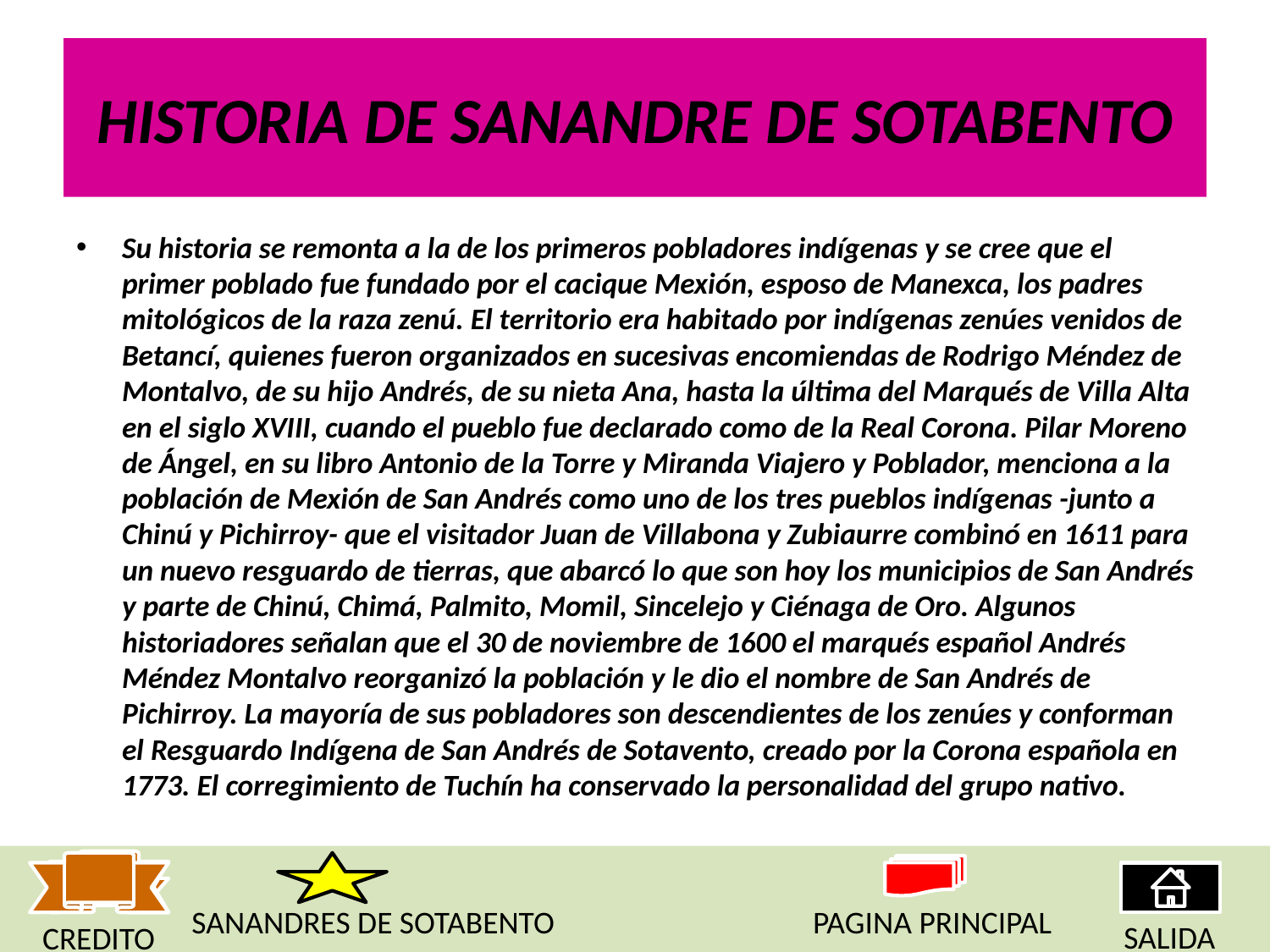

# HISTORIA DE SANANDRE DE SOTABENTO
Su historia se remonta a la de los primeros pobladores indígenas y se cree que el primer poblado fue fundado por el cacique Mexión, esposo de Manexca, los padres mitológicos de la raza zenú. El territorio era habitado por indígenas zenúes venidos de Betancí, quienes fueron organizados en sucesivas encomiendas de Rodrigo Méndez de Montalvo, de su hijo Andrés, de su nieta Ana, hasta la última del Marqués de Villa Alta en el siglo XVIII, cuando el pueblo fue declarado como de la Real Corona. Pilar Moreno de Ángel, en su libro Antonio de la Torre y Miranda Viajero y Poblador, menciona a la población de Mexión de San Andrés como uno de los tres pueblos indígenas -junto a Chinú y Pichirroy- que el visitador Juan de Villabona y Zubiaurre combinó en 1611 para un nuevo resguardo de tierras, que abarcó lo que son hoy los municipios de San Andrés y parte de Chinú, Chimá, Palmito, Momil, Sincelejo y Ciénaga de Oro. Algunos historiadores señalan que el 30 de noviembre de 1600 el marqués español Andrés Méndez Montalvo reorganizó la población y le dio el nombre de San Andrés de Pichirroy. La mayoría de sus pobladores son descendientes de los zenúes y conforman el Resguardo Indígena de San Andrés de Sotavento, creado por la Corona española en 1773. El corregimiento de Tuchín ha conservado la personalidad del grupo nativo.

SANANDRES DE SOTABENTO
PAGINA PRINCIPAL
SALIDA
CREDITO